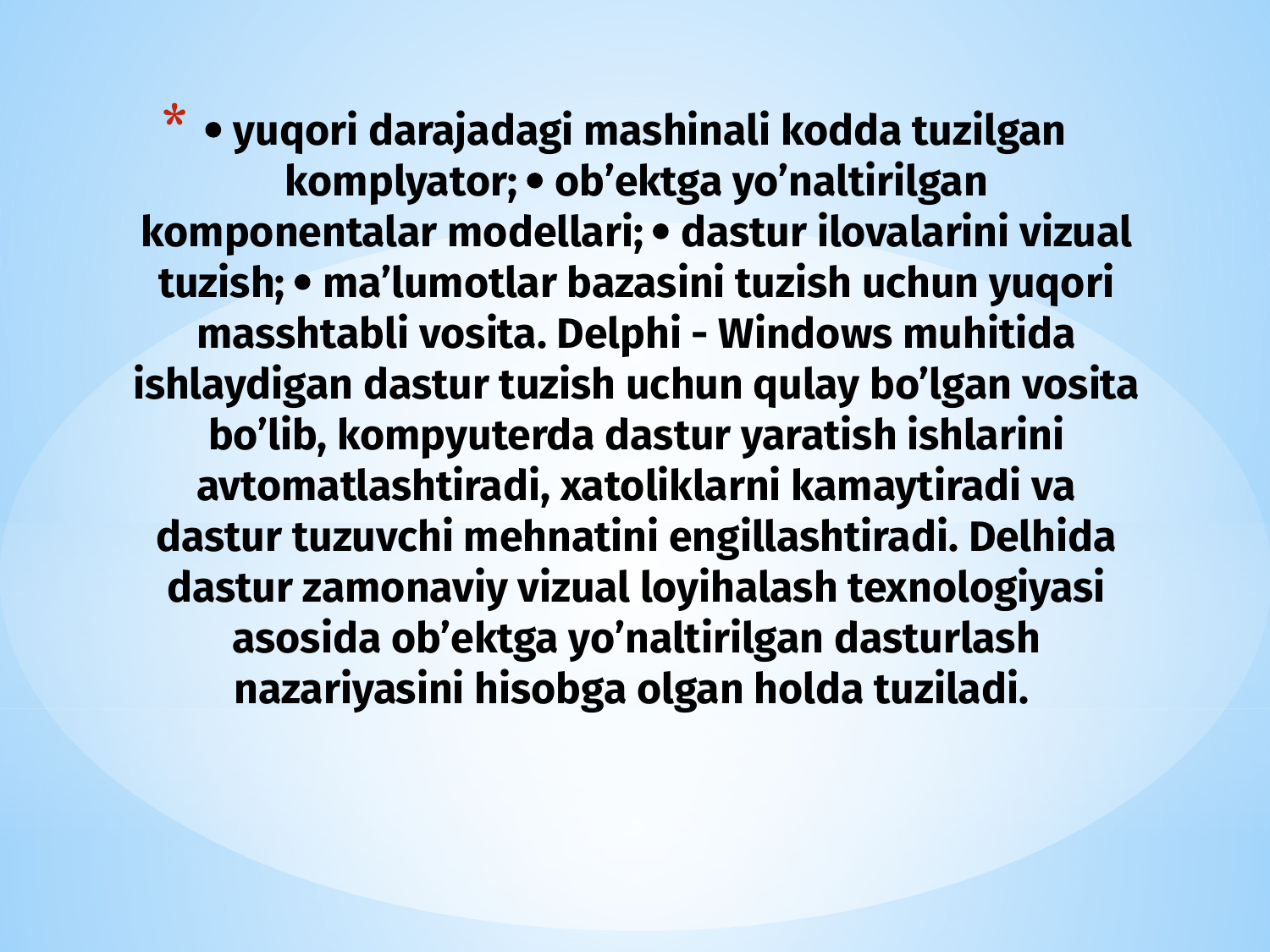

# • yuqori darajadagi mashinali kodda tuzilgan komplyator; • ob’ektga yo’naltirilgan komponentalar modellari; • dastur ilovalarini vizual tuzish; • ma’lumotlar bazasini tuzish uchun yuqori masshtabli vosita. Delphi - Windows muhitida ishlaydigan dastur tuzish uchun qulay bo’lgan vosita bo’lib, kompyuterda dastur yaratish ishlarini avtomatlashtiradi, xatoliklarni kamaytiradi va dastur tuzuvchi mehnatini engillashtiradi. Delhida dastur zamonaviy vizual loyihalash texnologiyasi asosida ob’ektga yo’naltirilgan dasturlash nazariyasini hisobga olgan holda tuziladi.